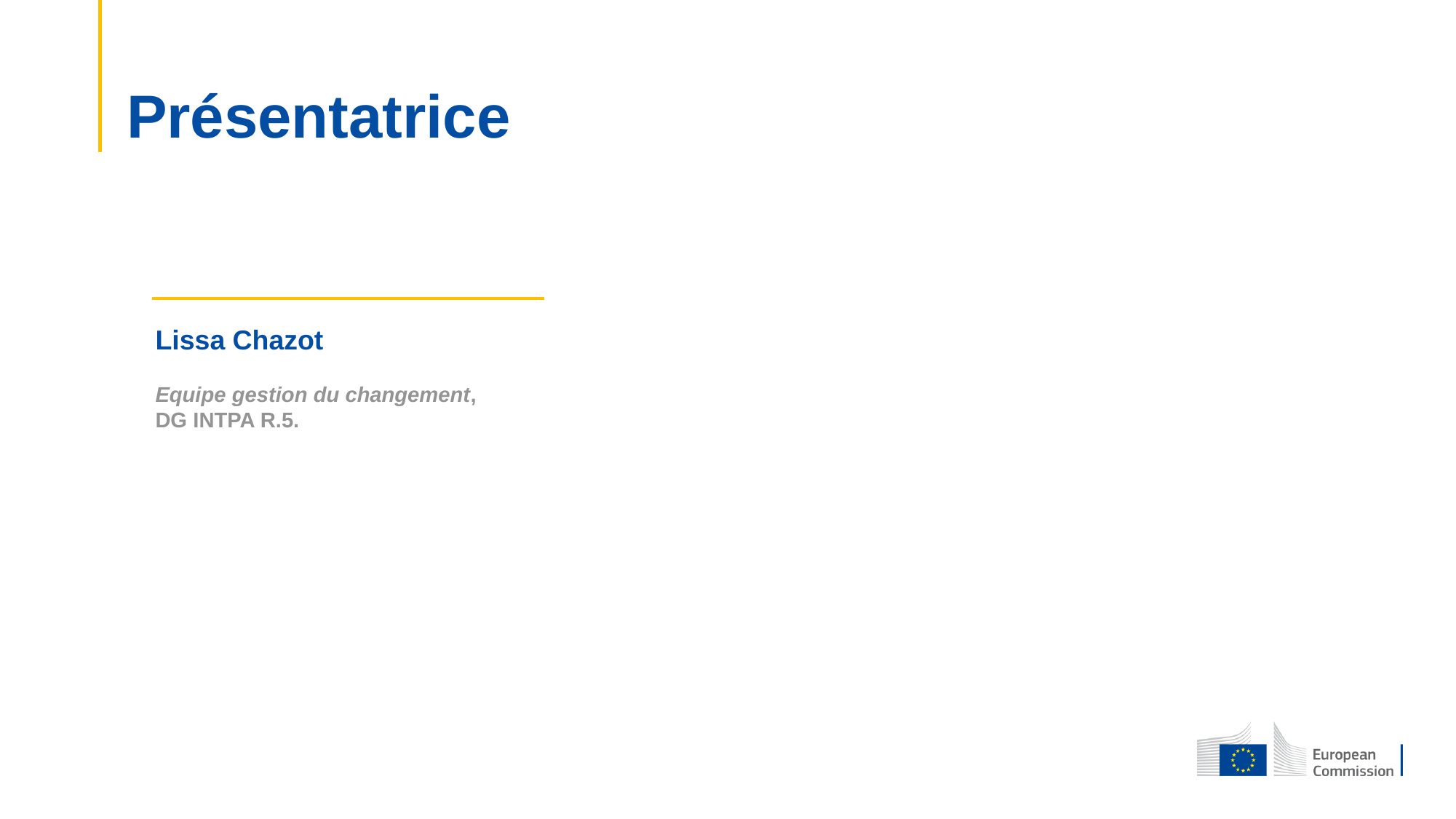

# Présentatrice
Lissa Chazot
Equipe gestion du changement,
DG INTPA R.5.